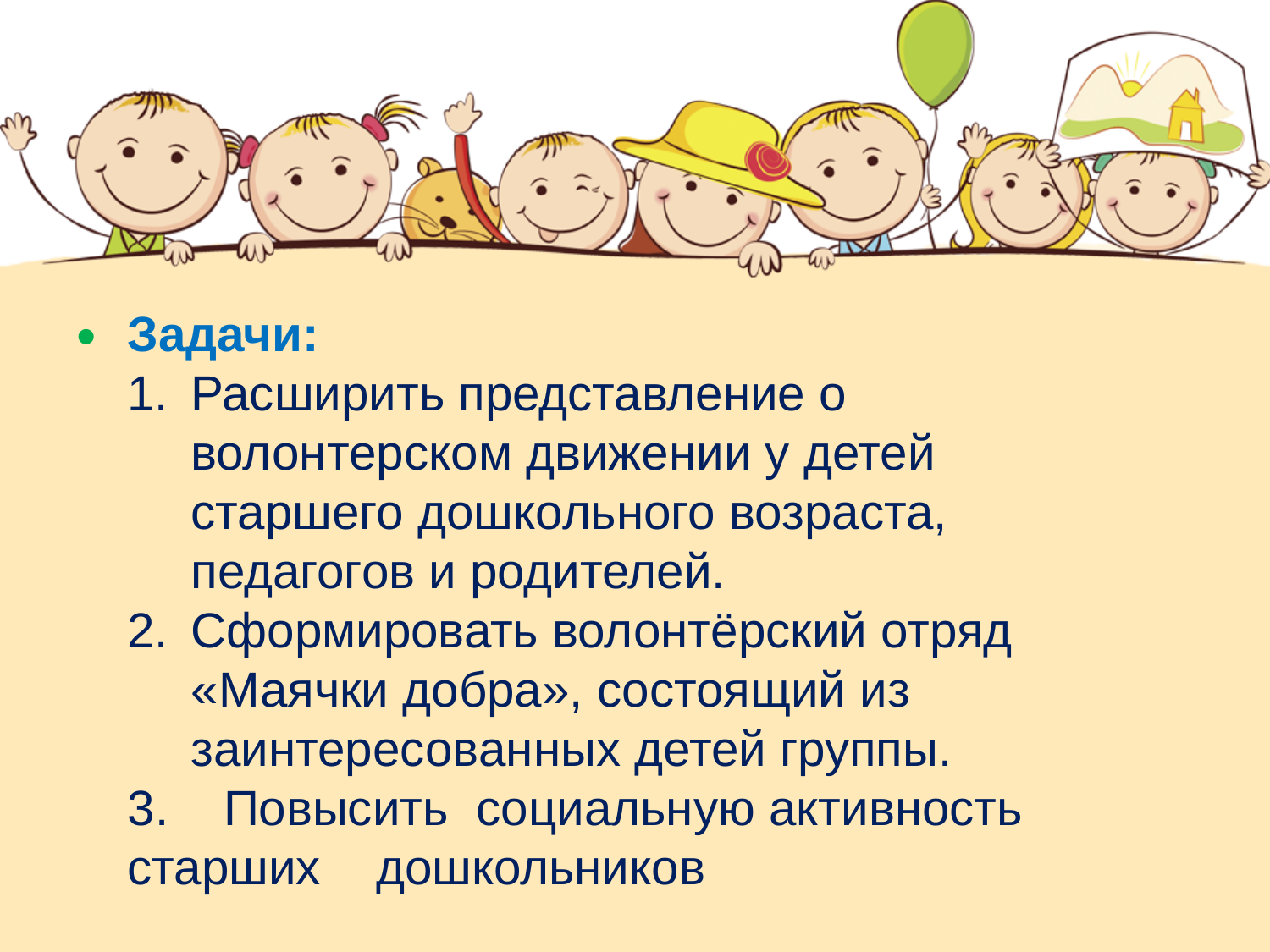

#

Задачи:
Расширить представление о волонтерском движении у детей старшего дошкольного возраста, педагогов и родителей.
Сформировать волонтёрский отряд «Маячки добра», состоящий из  заинтересованных детей группы.
3.    Повысить  социальную активность старших    дошкольников